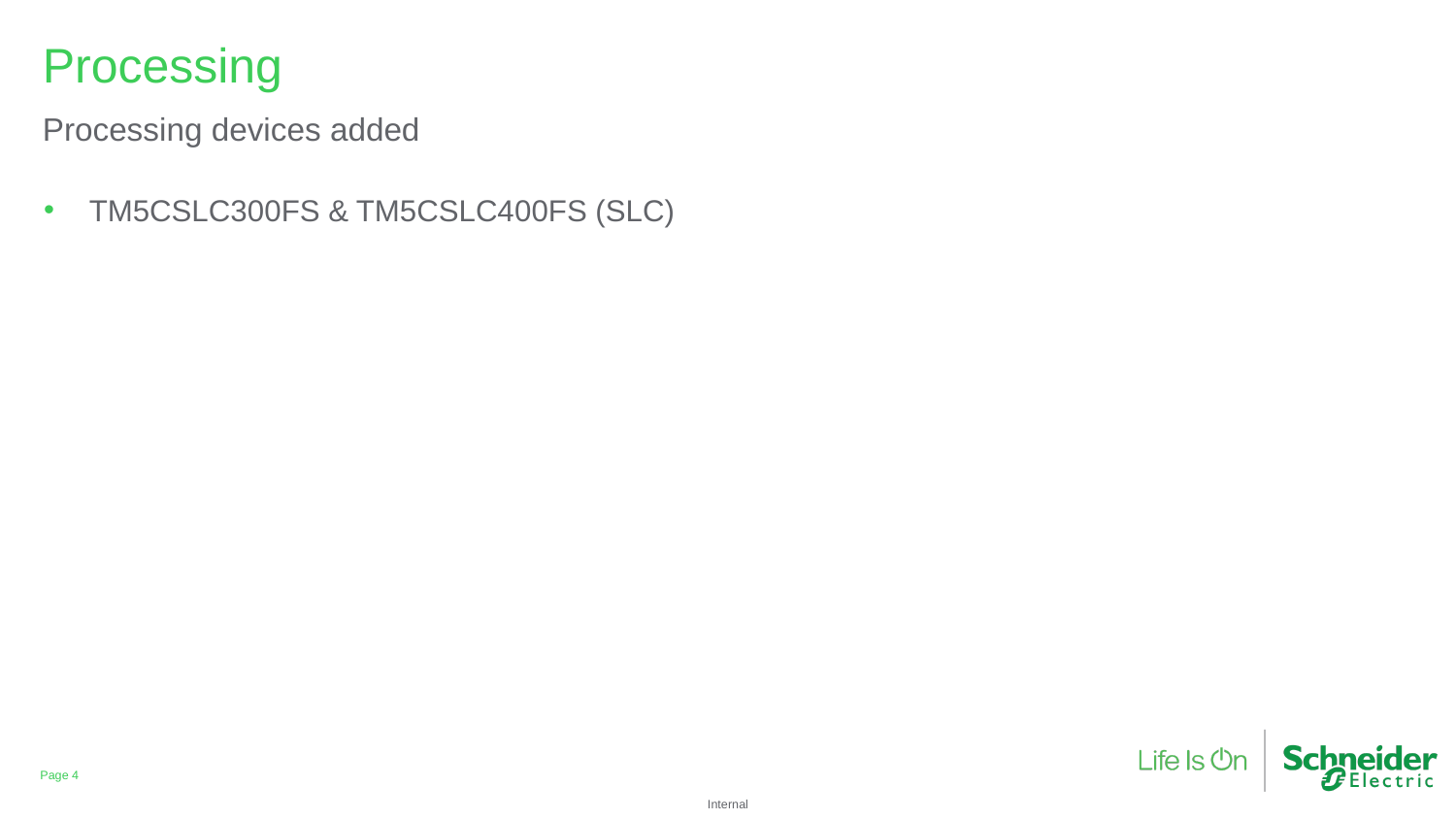

Processing
Processing devices added
TM5CSLC300FS & TM5CSLC400FS (SLC)
Page 4